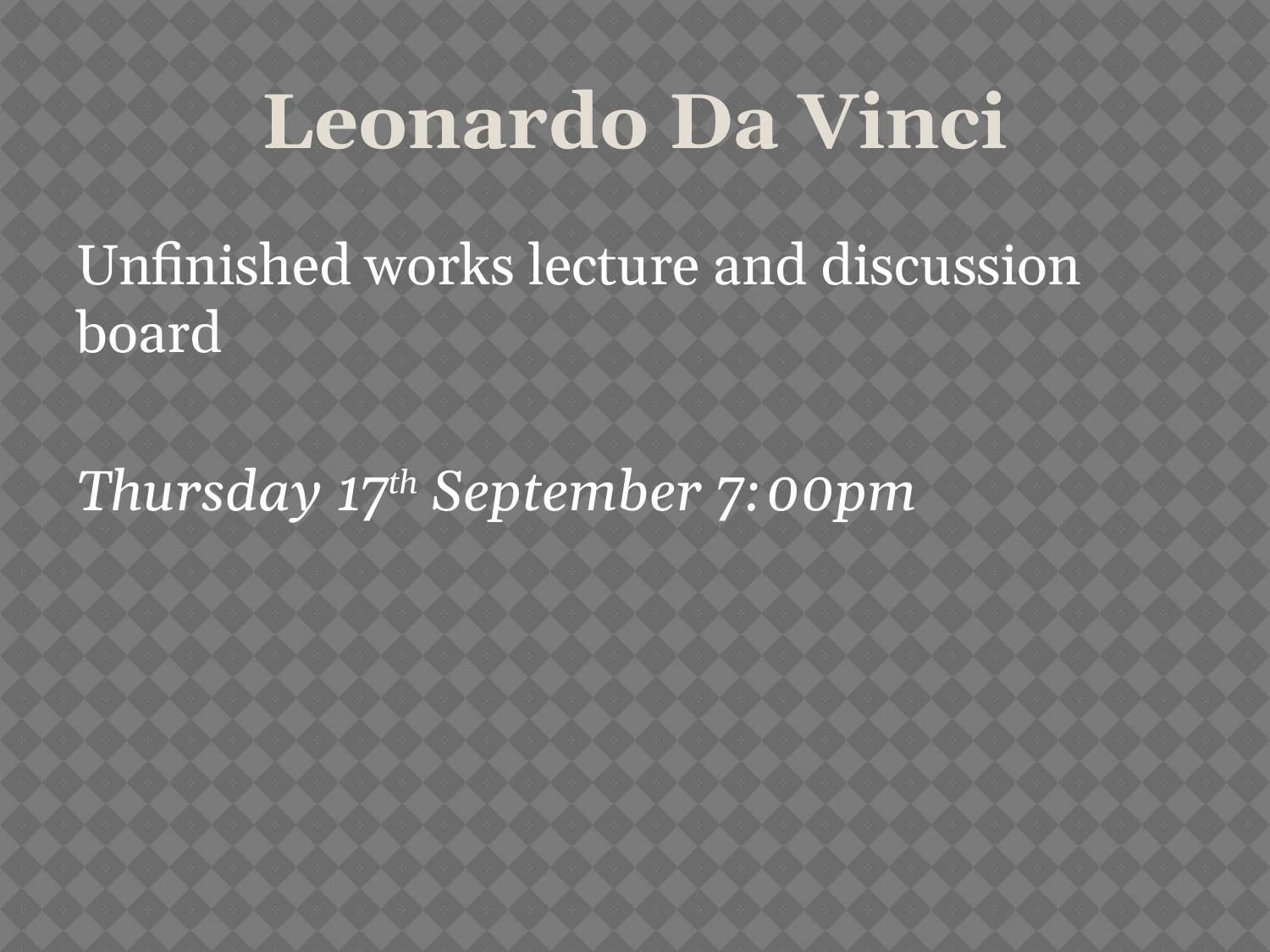

# Leonardo Da Vinci
Unfinished works lecture and discussion board

Thursday 17th September 7:00pm